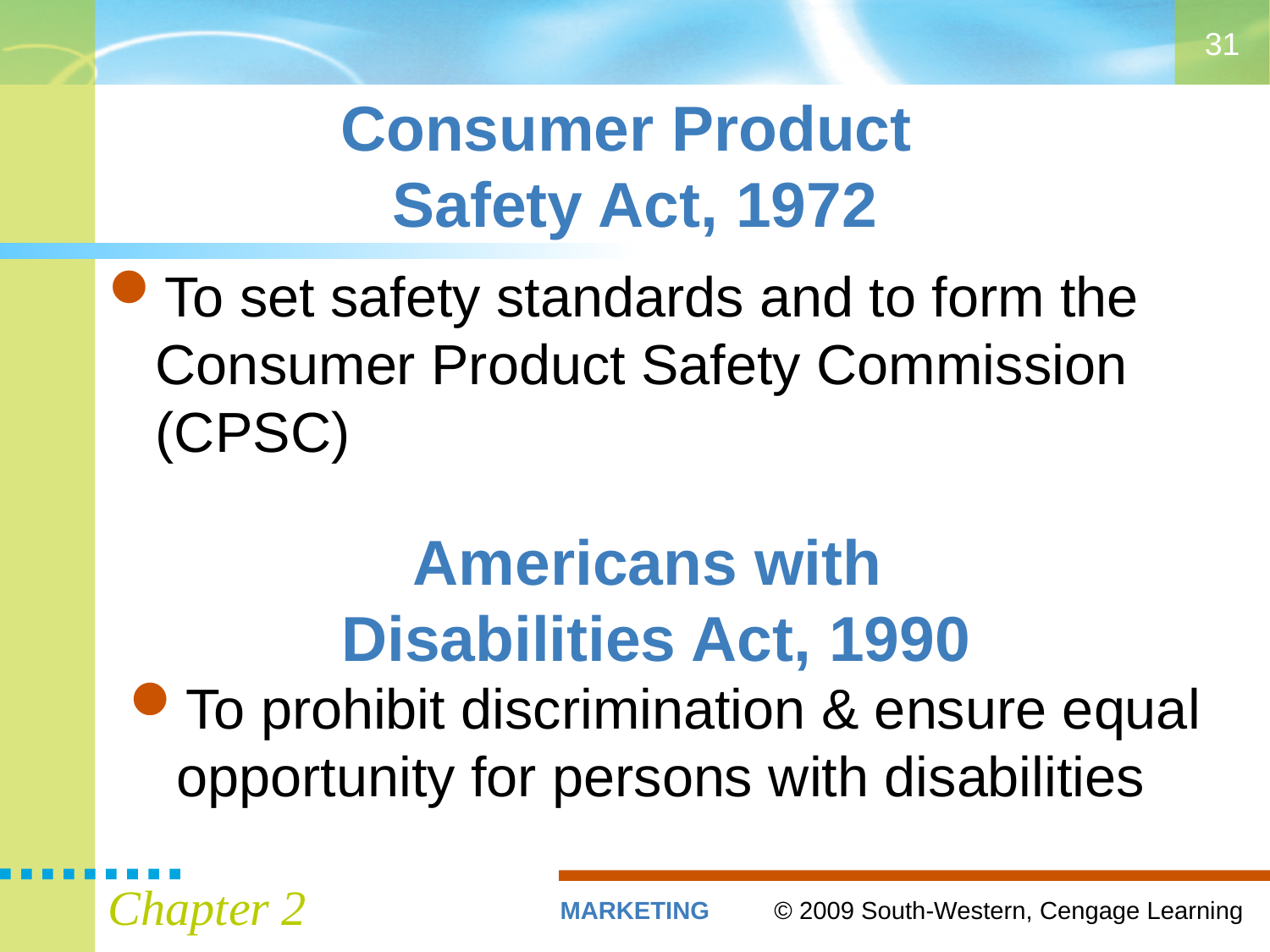

31
# Consumer Product Safety Act, 1972
To set safety standards and to form the Consumer Product Safety Commission (CPSC)
Americans with
Disabilities Act, 1990
To prohibit discrimination & ensure equal opportunity for persons with disabilities
Chapter 2